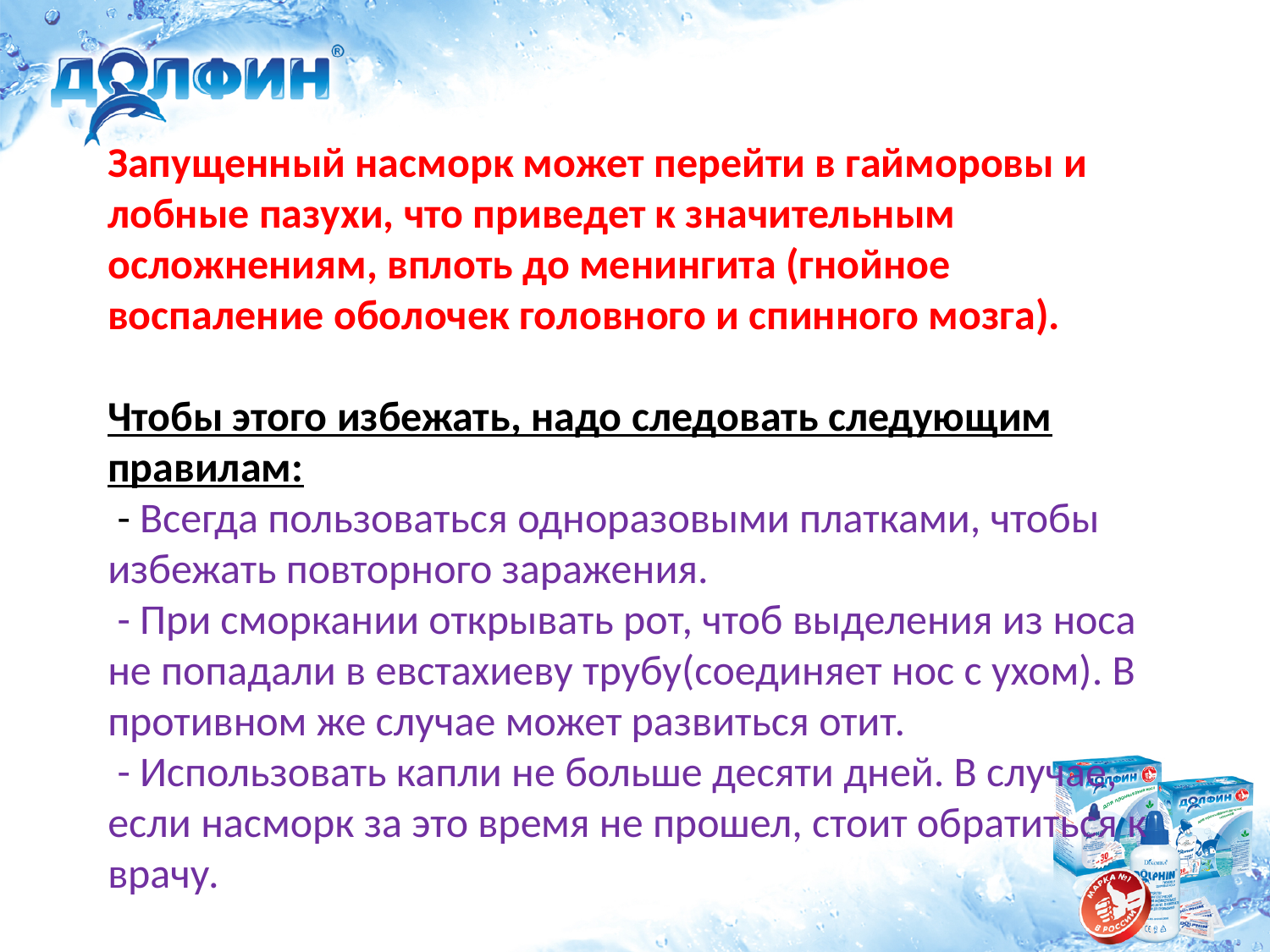

# Запущенный насморк может перейти в гайморовы и лобные пазухи, что приведет к значительным осложнениям, вплоть до менингита (гнойное воспаление оболочек головного и спинного мозга).   Чтобы этого избежать, надо следовать следующим правилам: - Всегда пользоваться одноразовыми платками, чтобы избежать повторного заражения. - При сморкании открывать рот, чтоб выделения из носа не попадали в евстахиеву трубу(соединяет нос с ухом). В противном же случае может развиться отит. - Использовать капли не больше десяти дней. В случае, если насморк за это время не прошел, стоит обратиться к врачу.